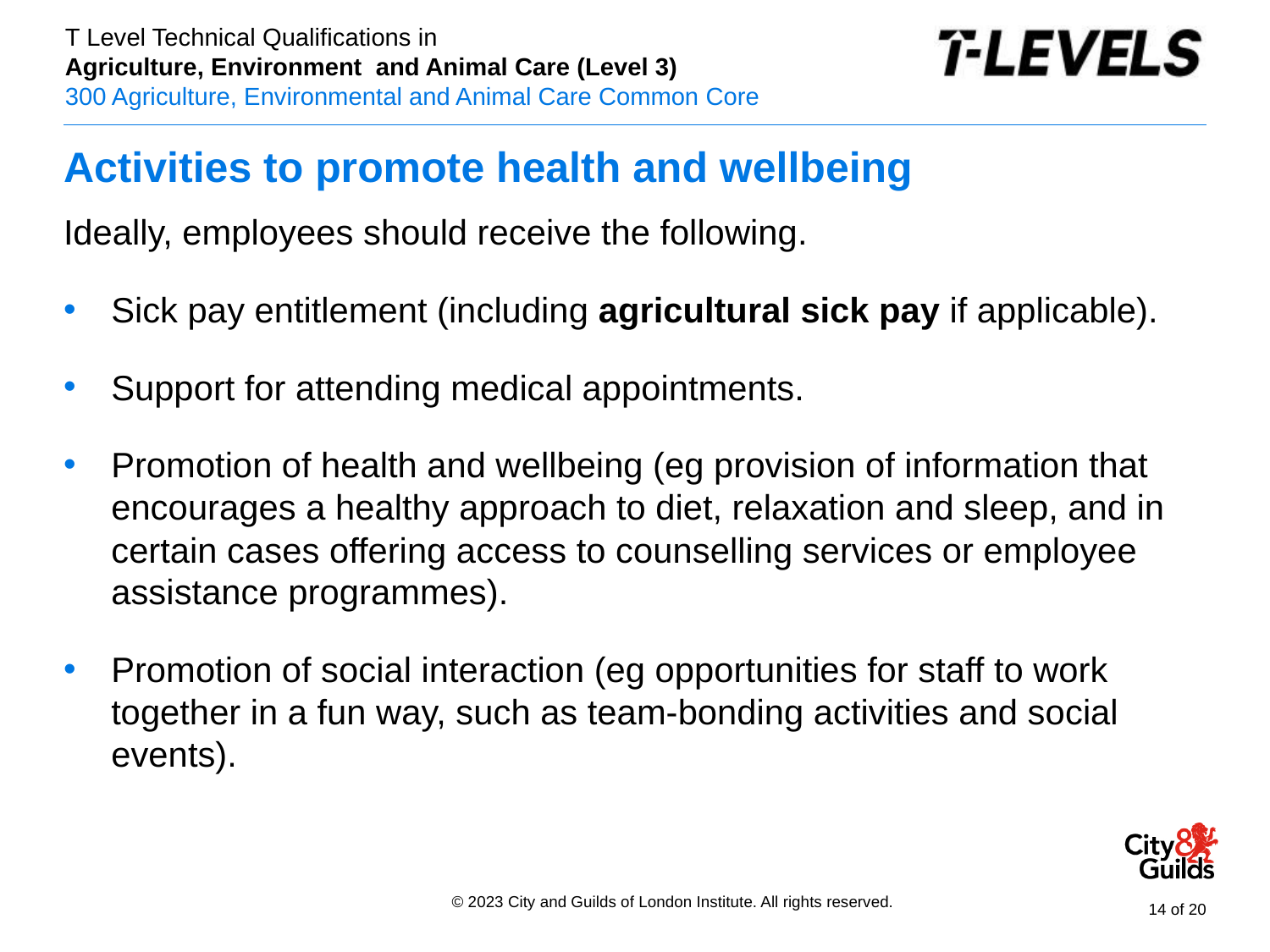

# Activities to promote health and wellbeing
Ideally, employees should receive the following.
Sick pay entitlement (including agricultural sick pay if applicable).
Support for attending medical appointments.
Promotion of health and wellbeing (eg provision of information that encourages a healthy approach to diet, relaxation and sleep, and in certain cases offering access to counselling services or employee assistance programmes).
Promotion of social interaction (eg opportunities for staff to work together in a fun way, such as team-bonding activities and social events).